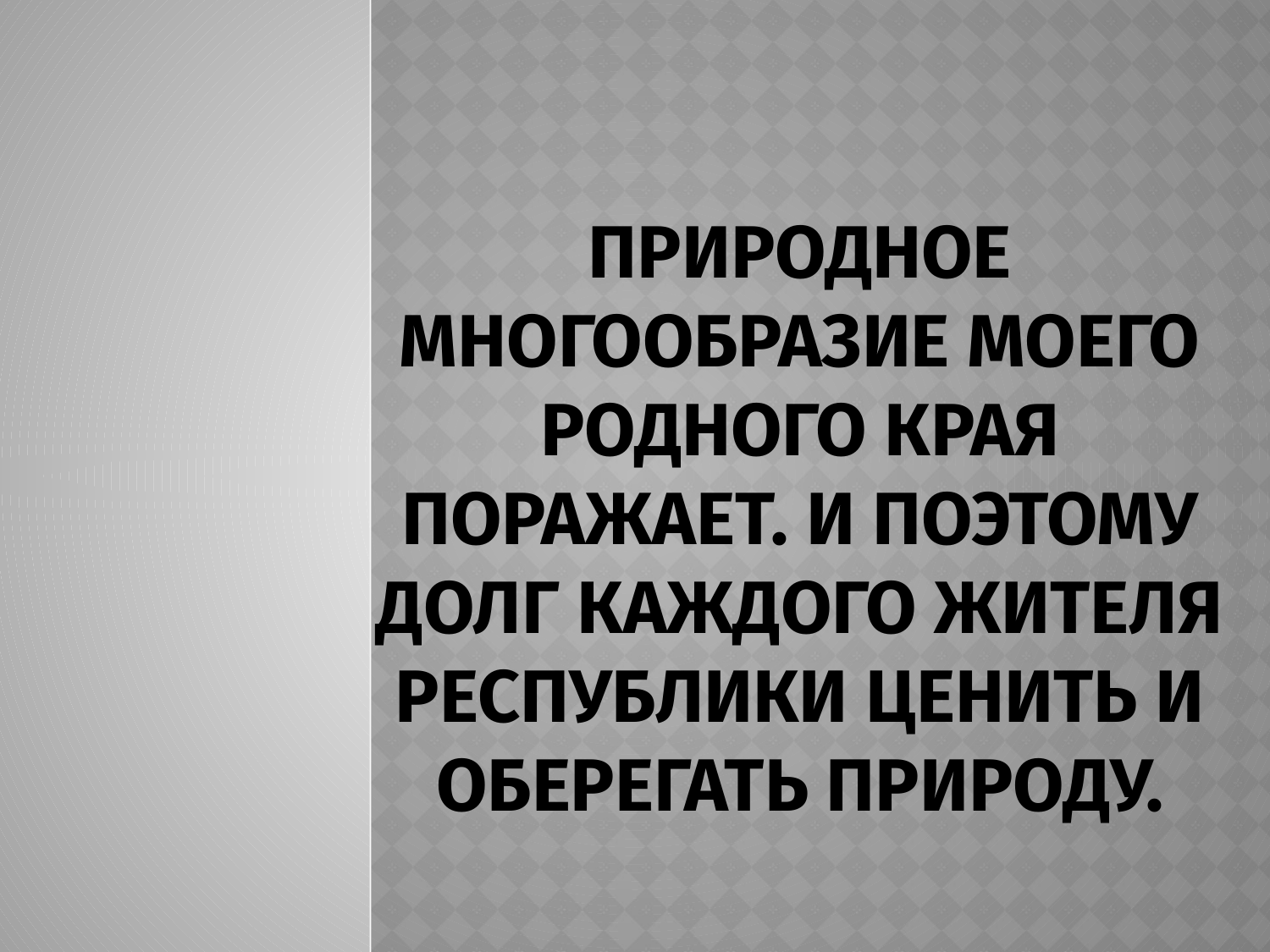

# Природное многообразие моего родного края поражает. И поэтому долг каждого жителя республики ценить и оберегать природу.